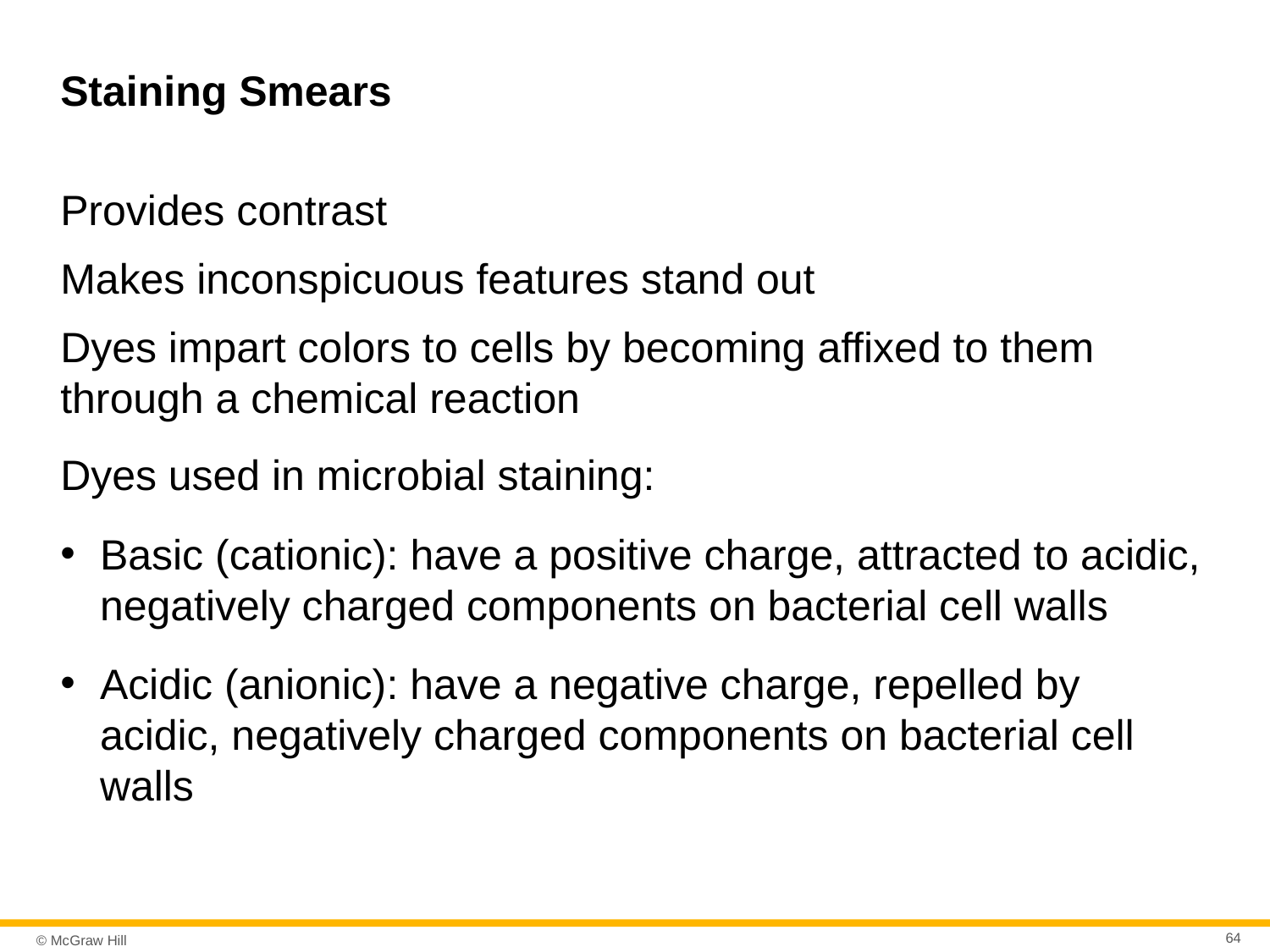

# Staining Smears
Provides contrast
Makes inconspicuous features stand out
Dyes impart colors to cells by becoming affixed to them through a chemical reaction
Dyes used in microbial staining:
Basic (cationic): have a positive charge, attracted to acidic, negatively charged components on bacterial cell walls
Acidic (anionic): have a negative charge, repelled by acidic, negatively charged components on bacterial cell walls